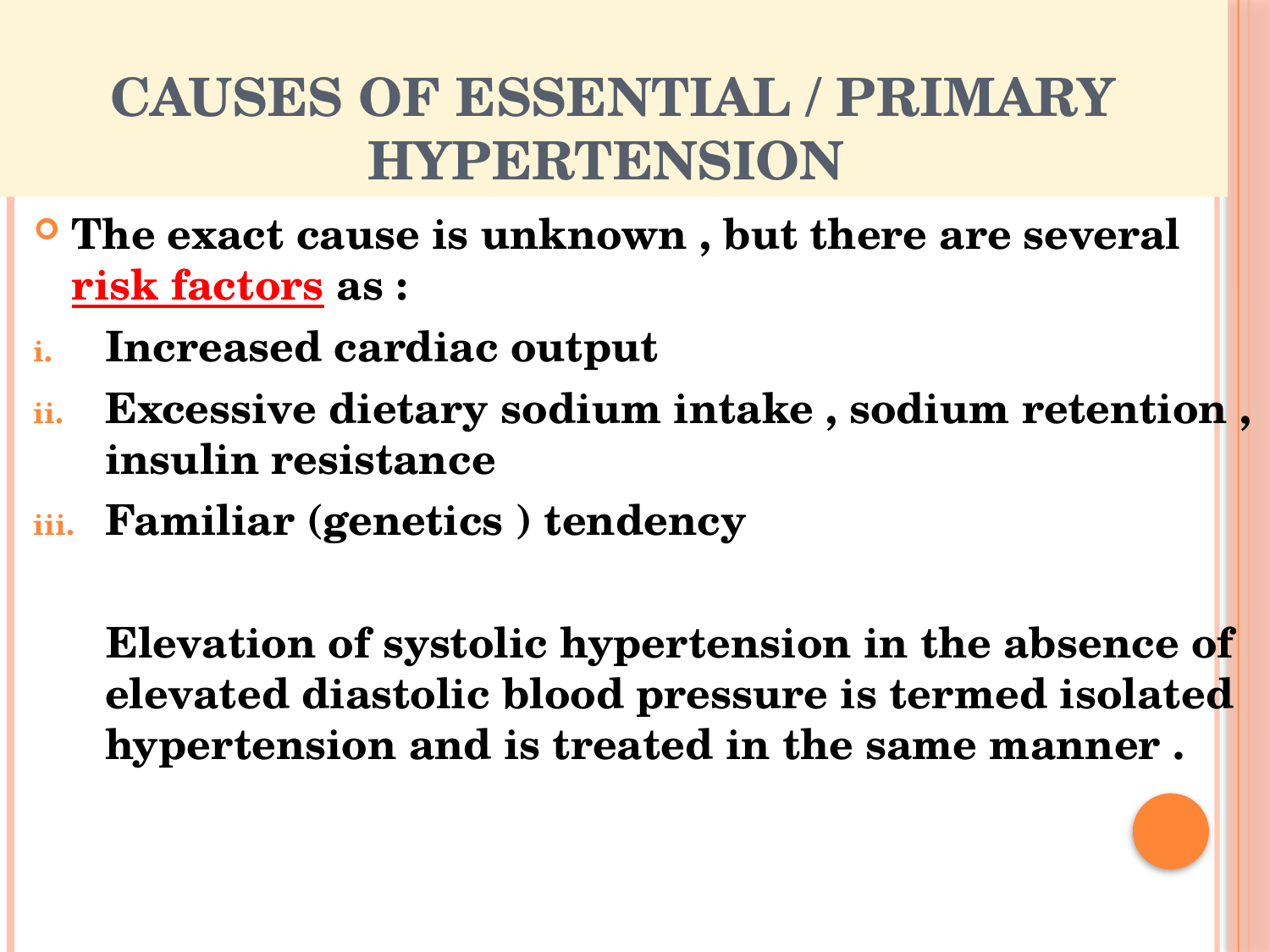

# Causes of essential / primary hypertension
The exact cause is unknown , but there are several risk factors as :
Increased cardiac output
Excessive dietary sodium intake , sodium retention , insulin resistance
Familiar (genetics ) tendency

      Elevation of systolic hypertension in the absence of elevated diastolic blood pressure is termed isolated  hypertension and is treated in the same manner .